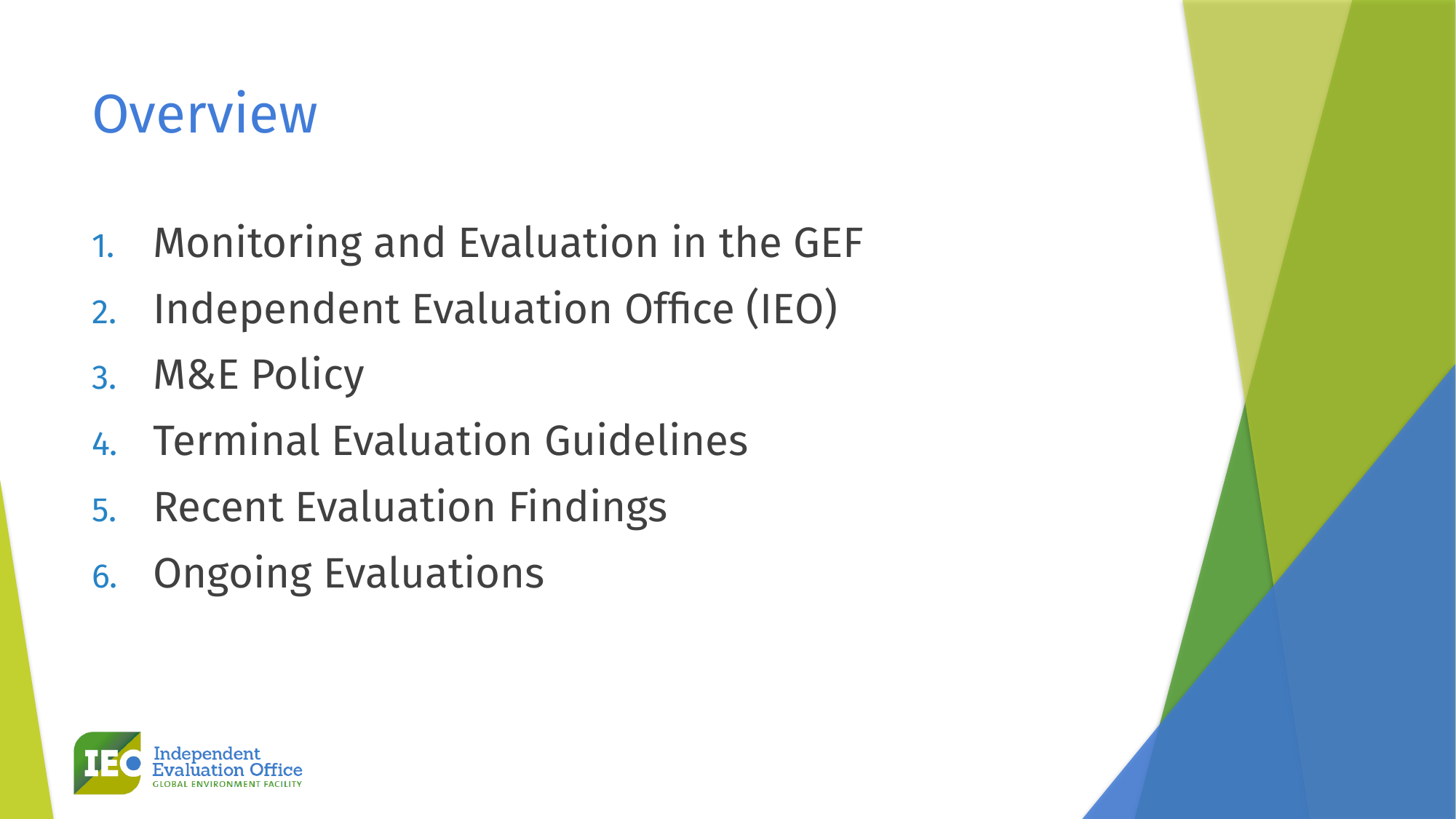

# Overview
Monitoring and Evaluation in the GEF
Independent Evaluation Office (IEO)
M&E Policy
Terminal Evaluation Guidelines
Recent Evaluation Findings
Ongoing Evaluations